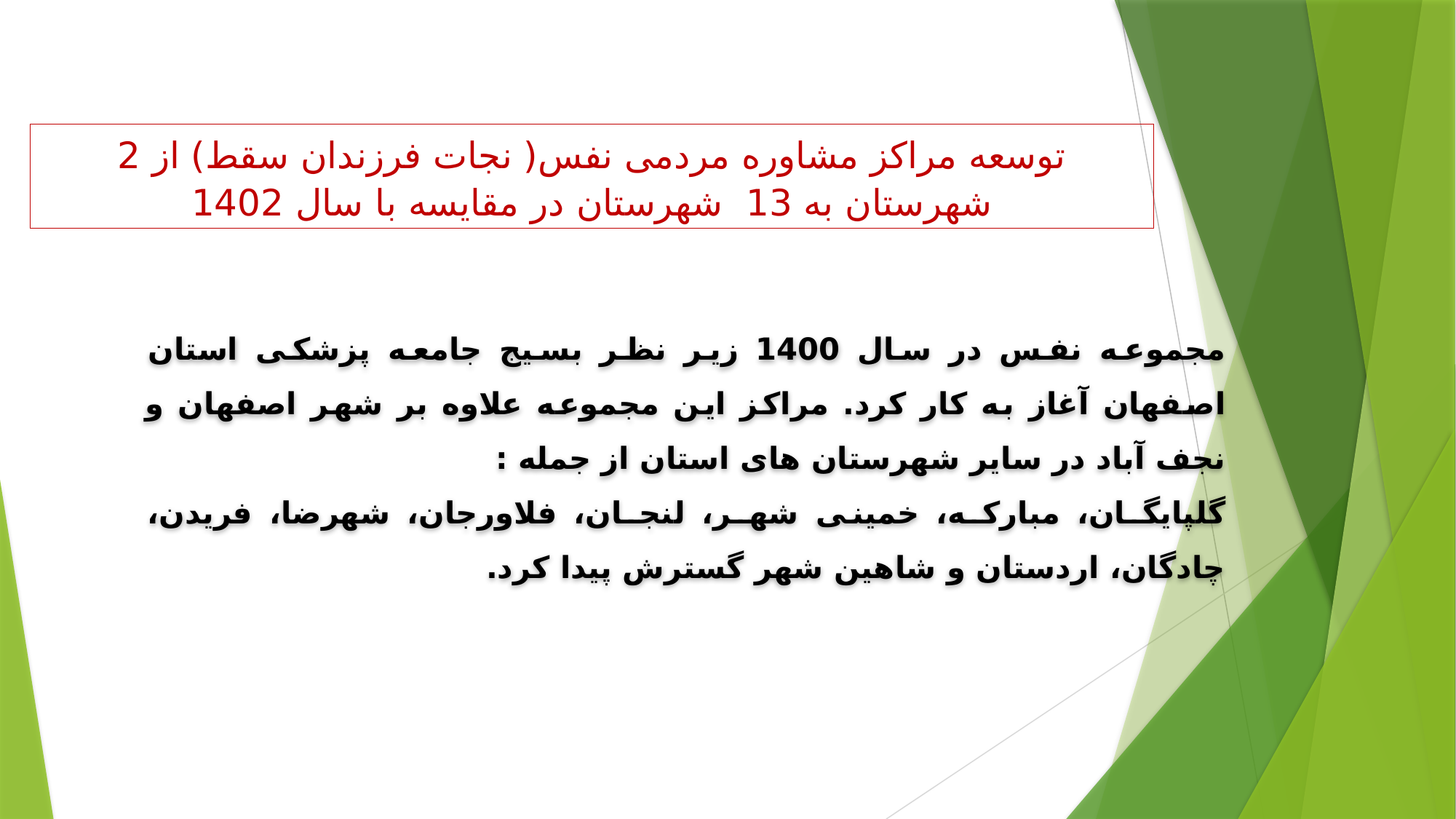

توسعه مراکز مشاوره مردمی نفس( نجات فرزندان سقط) از 2 شهرستان به 13  شهرستان در مقایسه با سال 1402
مجموعه نفس در سال 1400 زیر نظر بسیج جامعه پزشکی استان اصفهان آغاز به کار کرد. مراکز این مجموعه علاوه بر شهر اصفهان و نجف آباد در سایر شهرستان های استان از جمله :
گلپایگـان، مبارکـه، خمینی شهـر، لنجـان، فلاورجان، شهرضا، فریدن، چادگان، اردستان و شاهین شهر گسترش پیدا کرد.